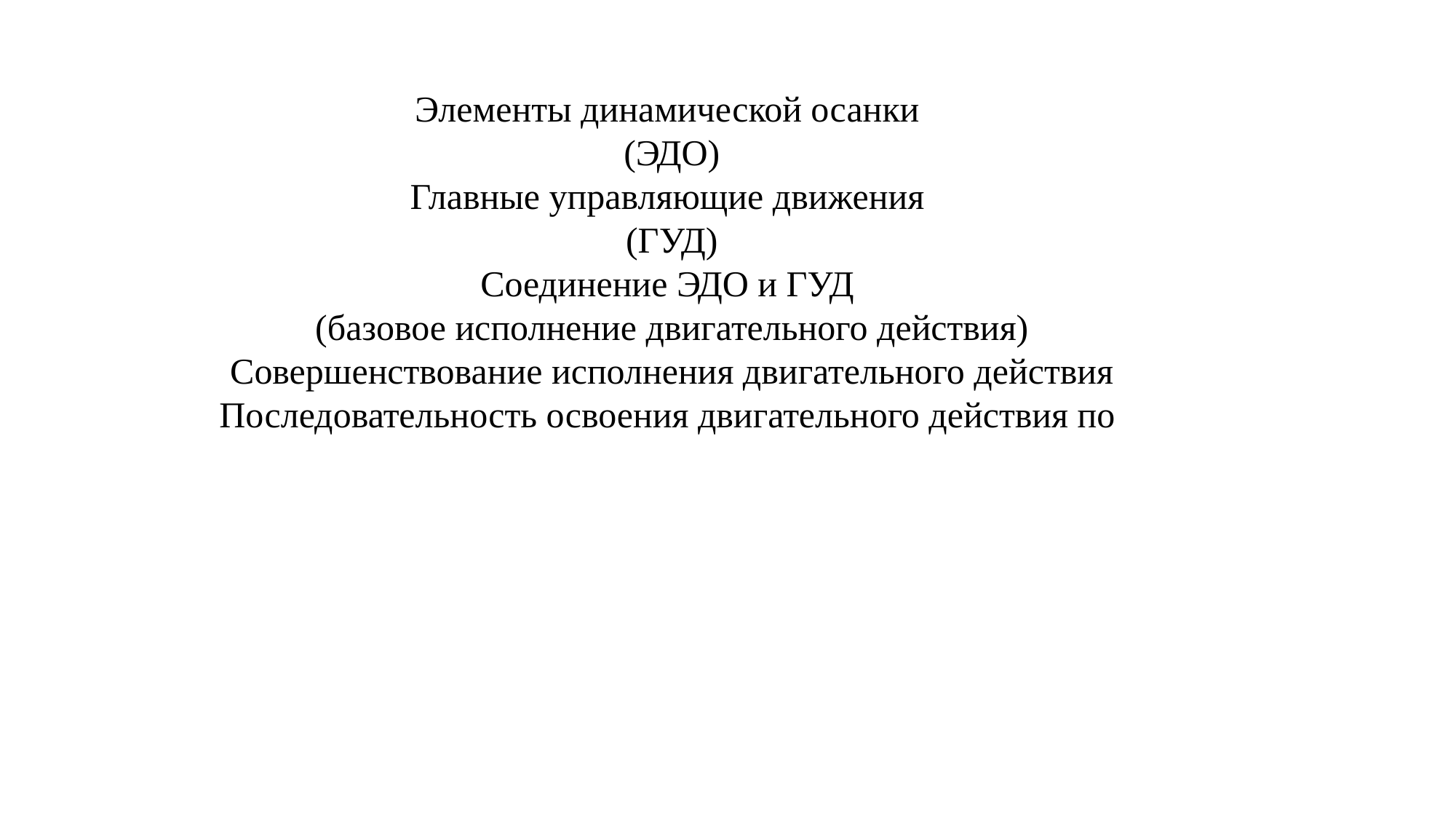

Элементы динамической осанки
(ЭДО)
Главные управляющие движения
(ГУД)
Соединение ЭДО и ГУД
(базовое исполнение двигательного действия)
Совершенствование исполнения двигательного действия
Последовательность освоения двигательного действия по